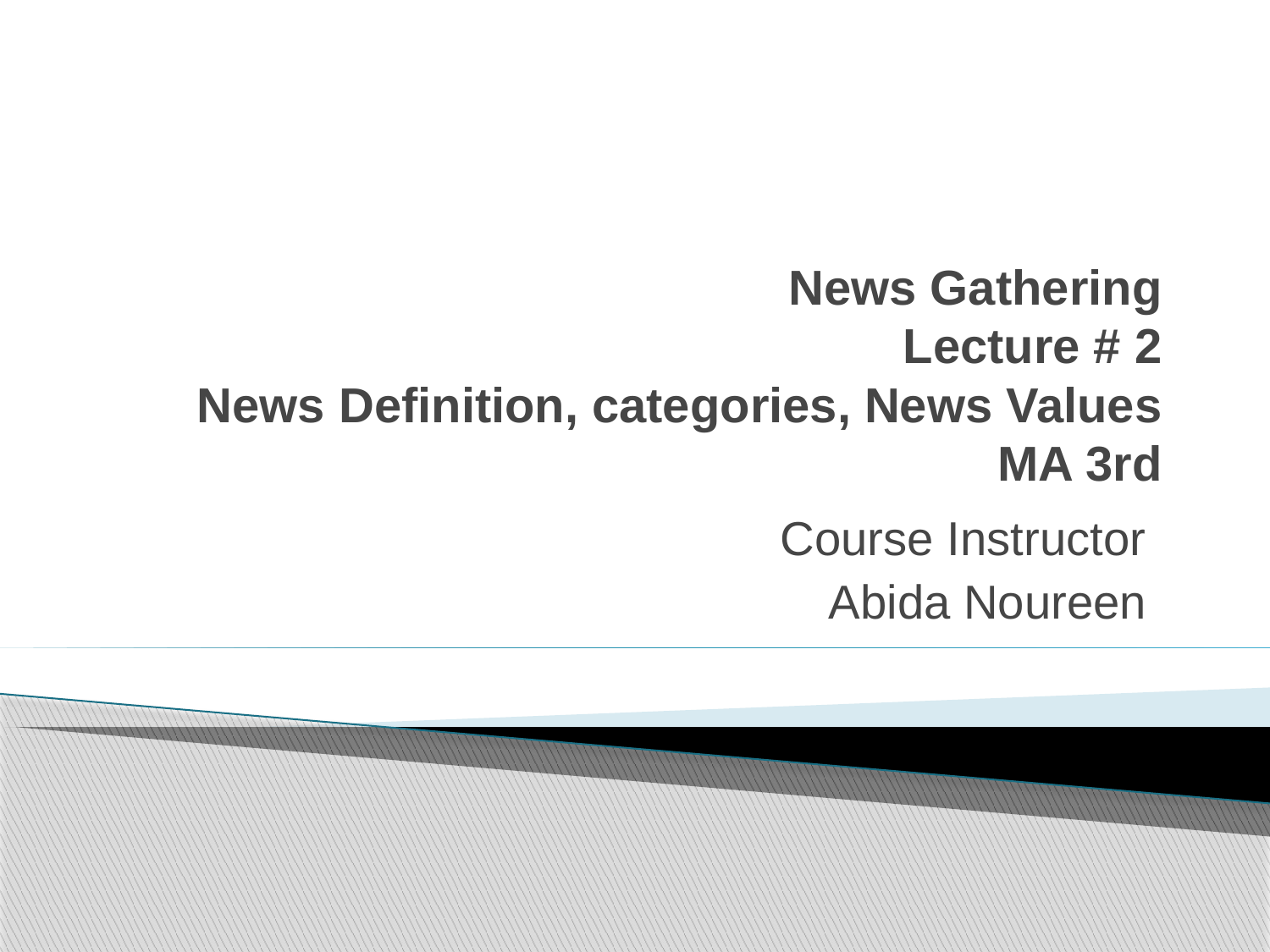

# News Gathering Lecture # 2 News Definition, categories, News Values MA 3rd
Course Instructor
Abida Noureen